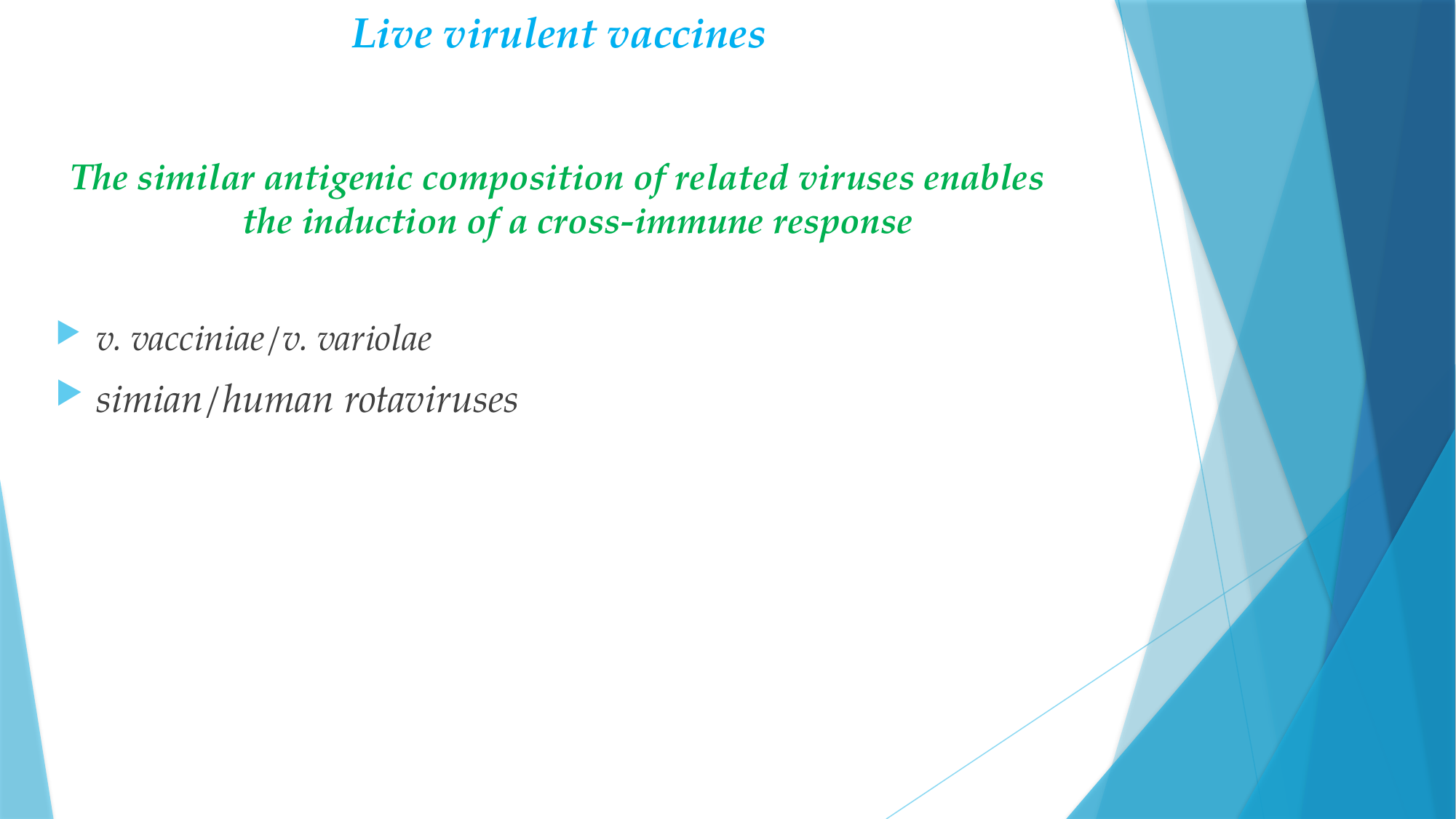

Live virulent vaccines
The similar antigenic composition of related viruses enables the induction of a cross-immune response

v. vacciniae/v. variolae
simian/human rotaviruses